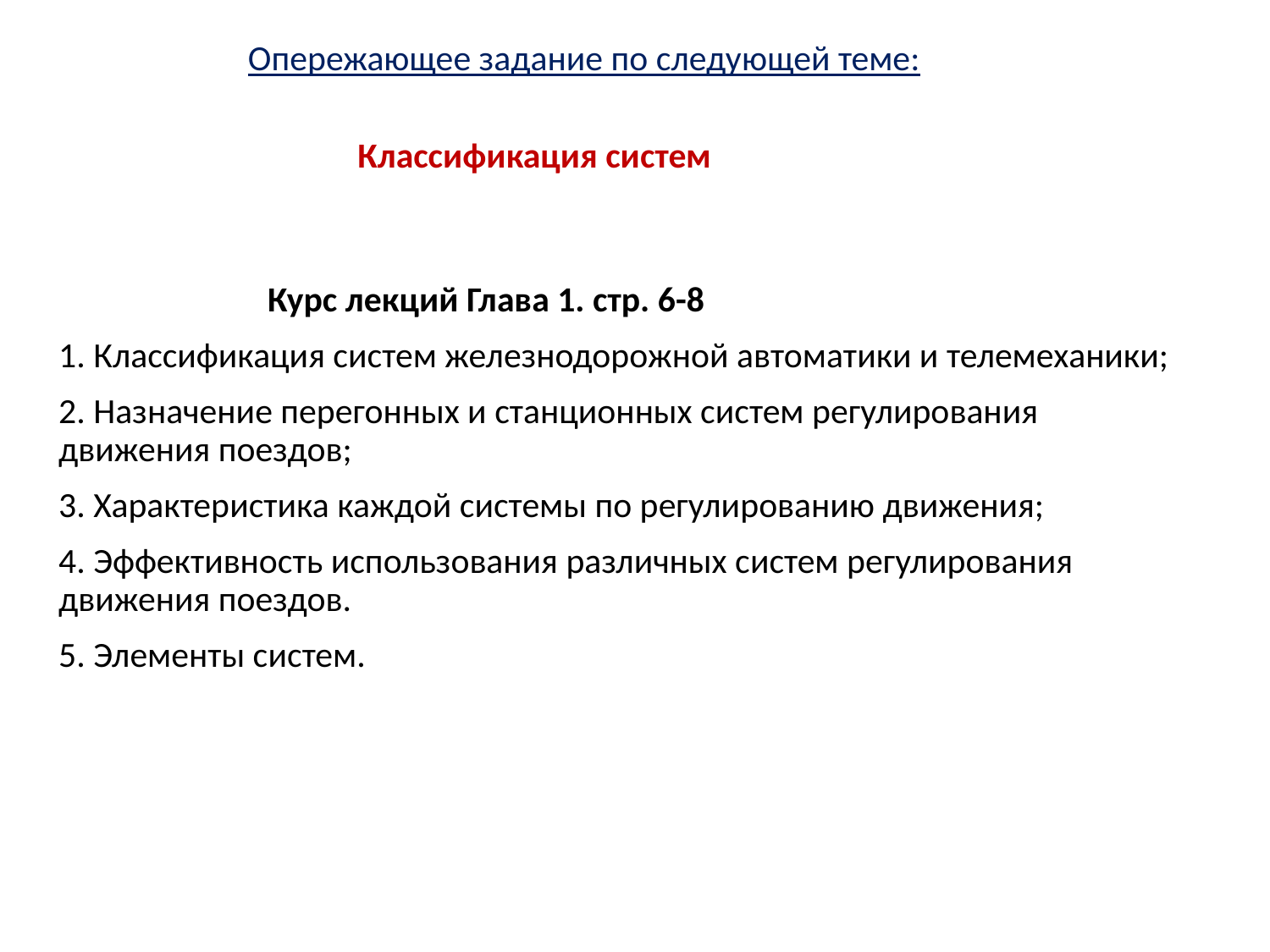

# Опережающее задание по следующей теме:
Классификация систем
                          Курс лекций Глава 1. стр. 6-8
1. Классификация систем железнодорожной автоматики и телемеханики;
2. Назначение перегонных и станционных систем регулирования  движения поездов;
3. Характеристика каждой системы по регулированию движения;
4. Эффективность использования различных систем регулирования движения поездов.
5. Элементы систем.